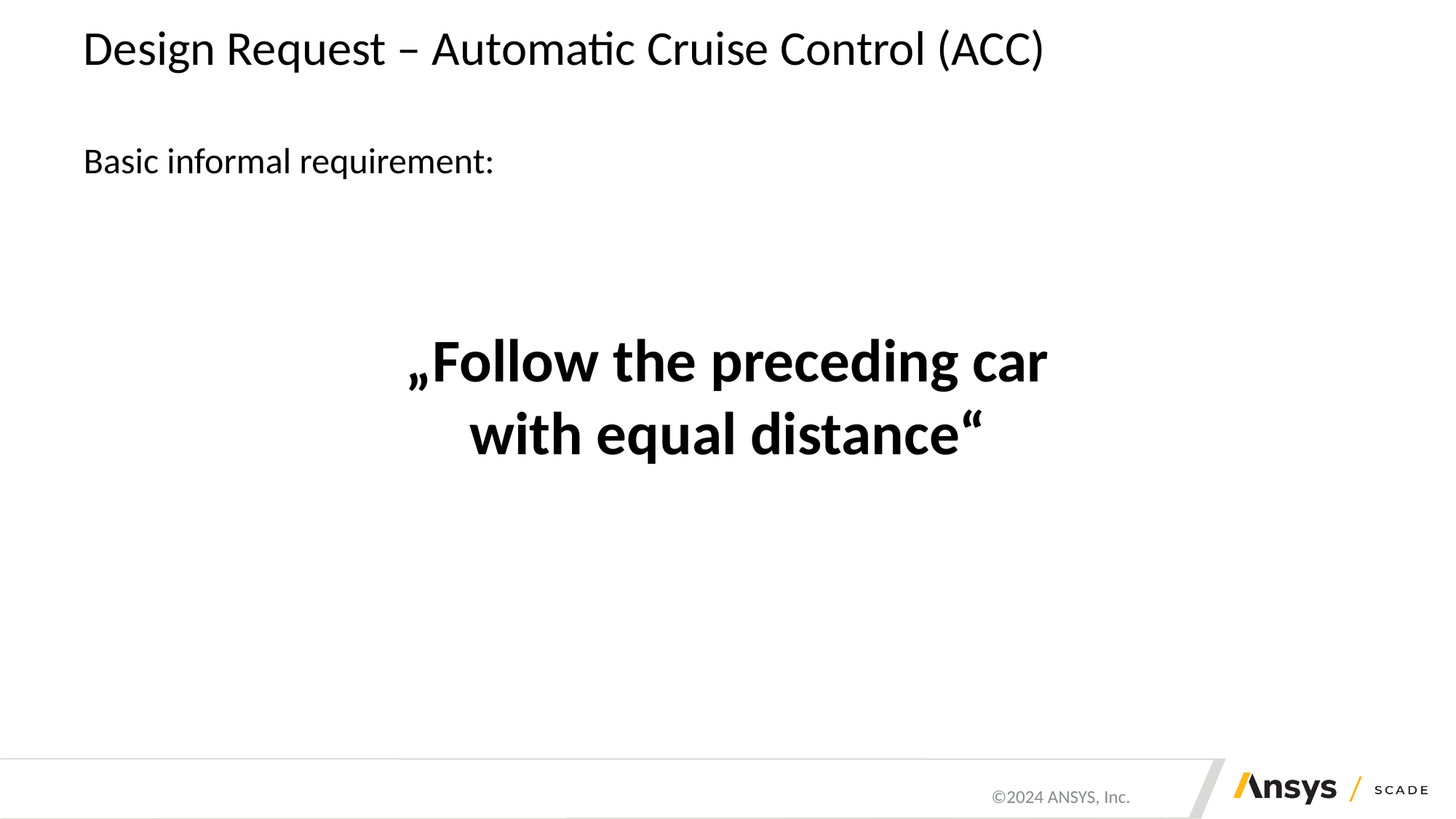

# Design Request – Automatic Cruise Control (ACC)
Basic informal requirement:
„Follow the preceding car with equal distance“